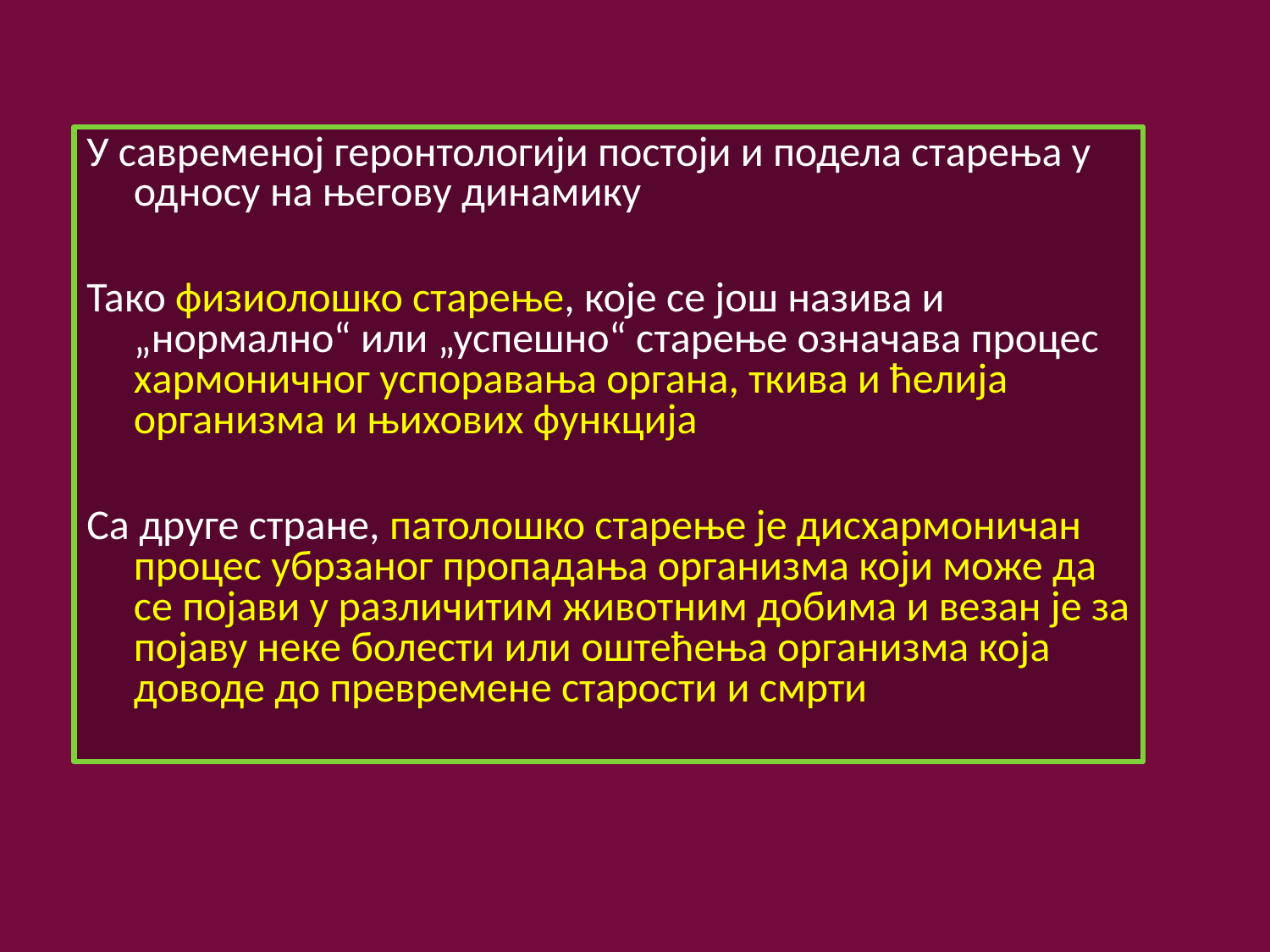

У савременој геронтологији постоји и подела старења у односу на његову динамику

Тако физиолошко старење, које се још назива и „нормално“ или „успешно“ старење означава процес хармоничног успоравања органа, ткива и ћелија организма и њихових функција

Са друге стране, патолошко старење је дисхармоничан процес убрзаног пропадања организма који може да се појави у различитим животним добима и везан је за појаву неке болести или оштећења организма која доводе до превремене старости и смрти